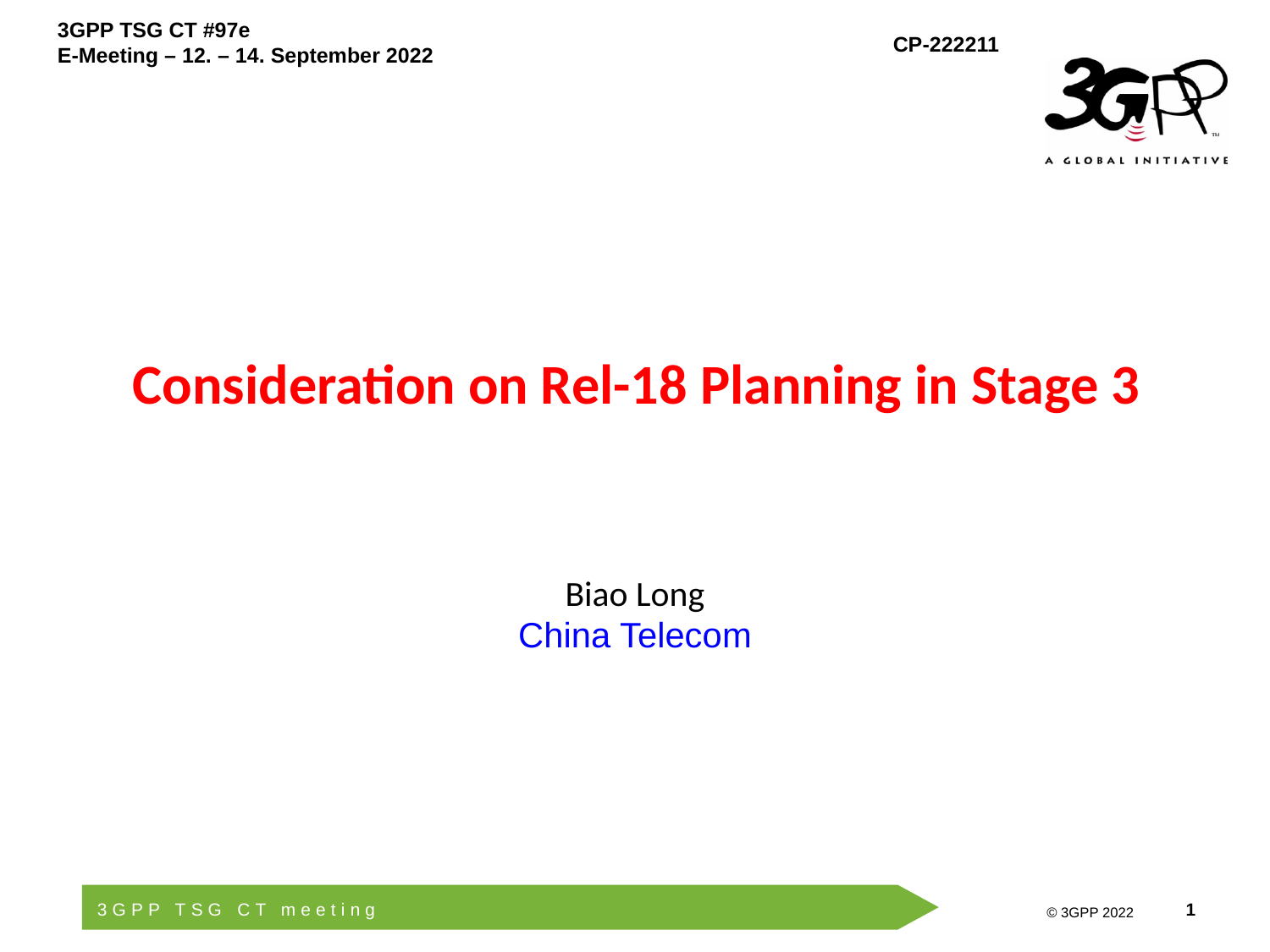

# Consideration on Rel-18 Planning in Stage 3
Biao Long
China Telecom